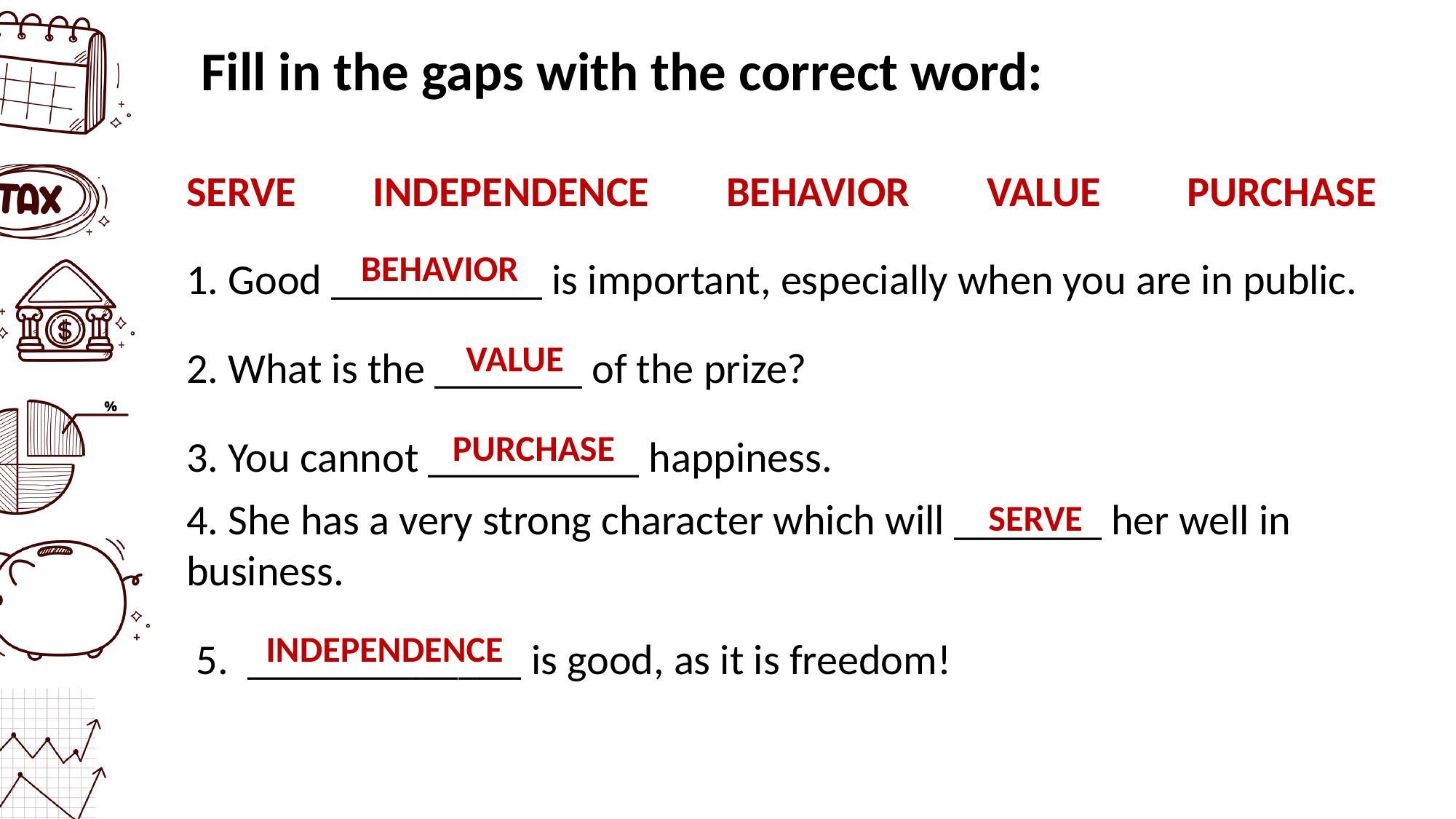

# Fill in the gaps with the correct word:
SERVE        INDEPENDENCE        BEHAVIOR        VALUE         PURCHASE
1. Good __________ is important, especially when you are in public.
2. What is the _______ of the prize?
3. You cannot __________ happiness.
4. She has a very strong character which will _______ her well in business.
 5.  _____________ is good, as it is freedom!
BEHAVIOR
VALUE
PURCHASE
SERVE
INDEPENDENCE